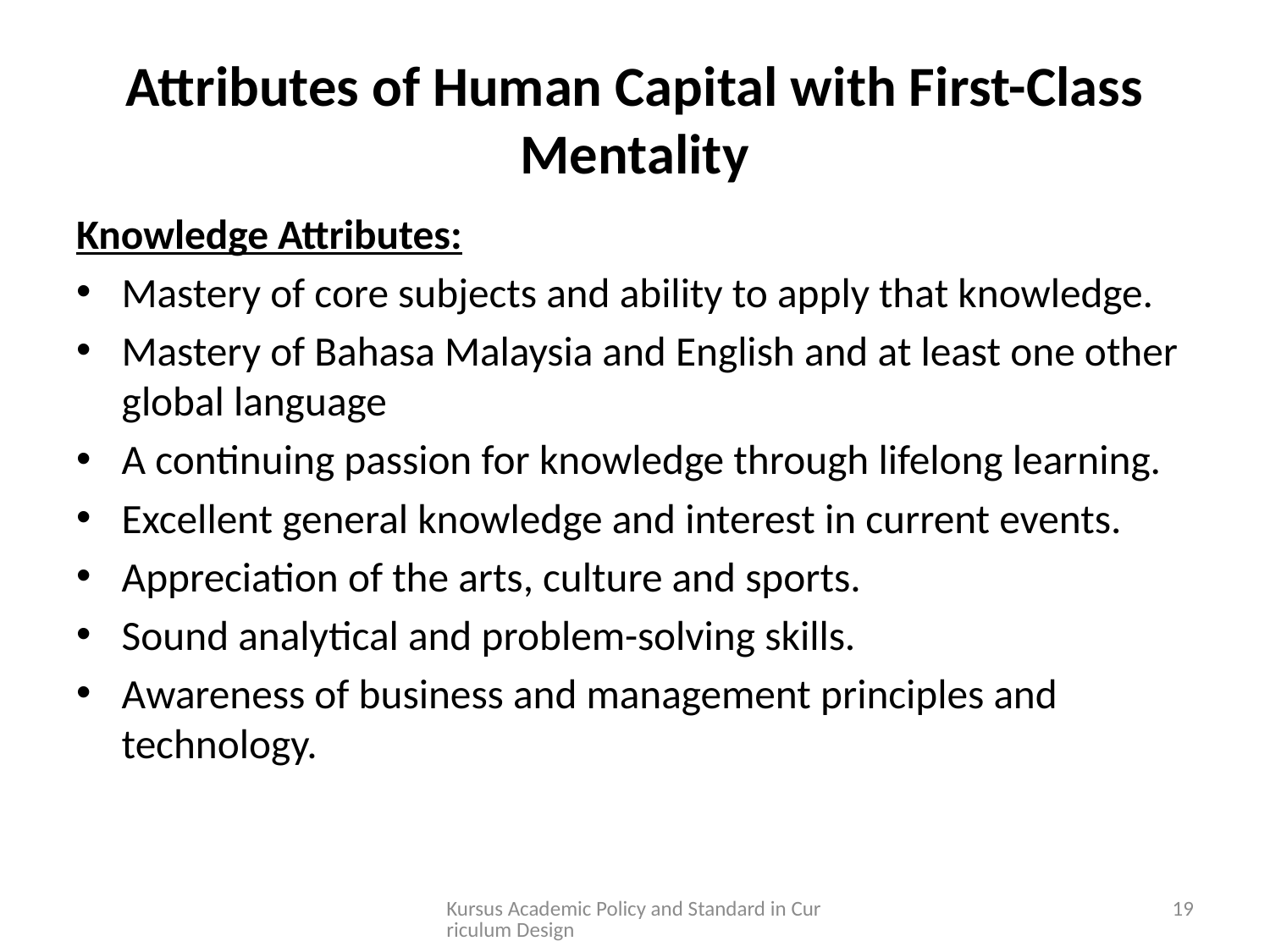

# Attributes of Human Capital with First-Class Mentality
Knowledge Attributes:
Mastery of core subjects and ability to apply that knowledge.
Mastery of Bahasa Malaysia and English and at least one other global language
A continuing passion for knowledge through lifelong learning.
Excellent general knowledge and interest in current events.
Appreciation of the arts, culture and sports.
Sound analytical and problem-solving skills.
Awareness of business and management principles and technology.
Kursus Academic Policy and Standard in Curriculum Design
19